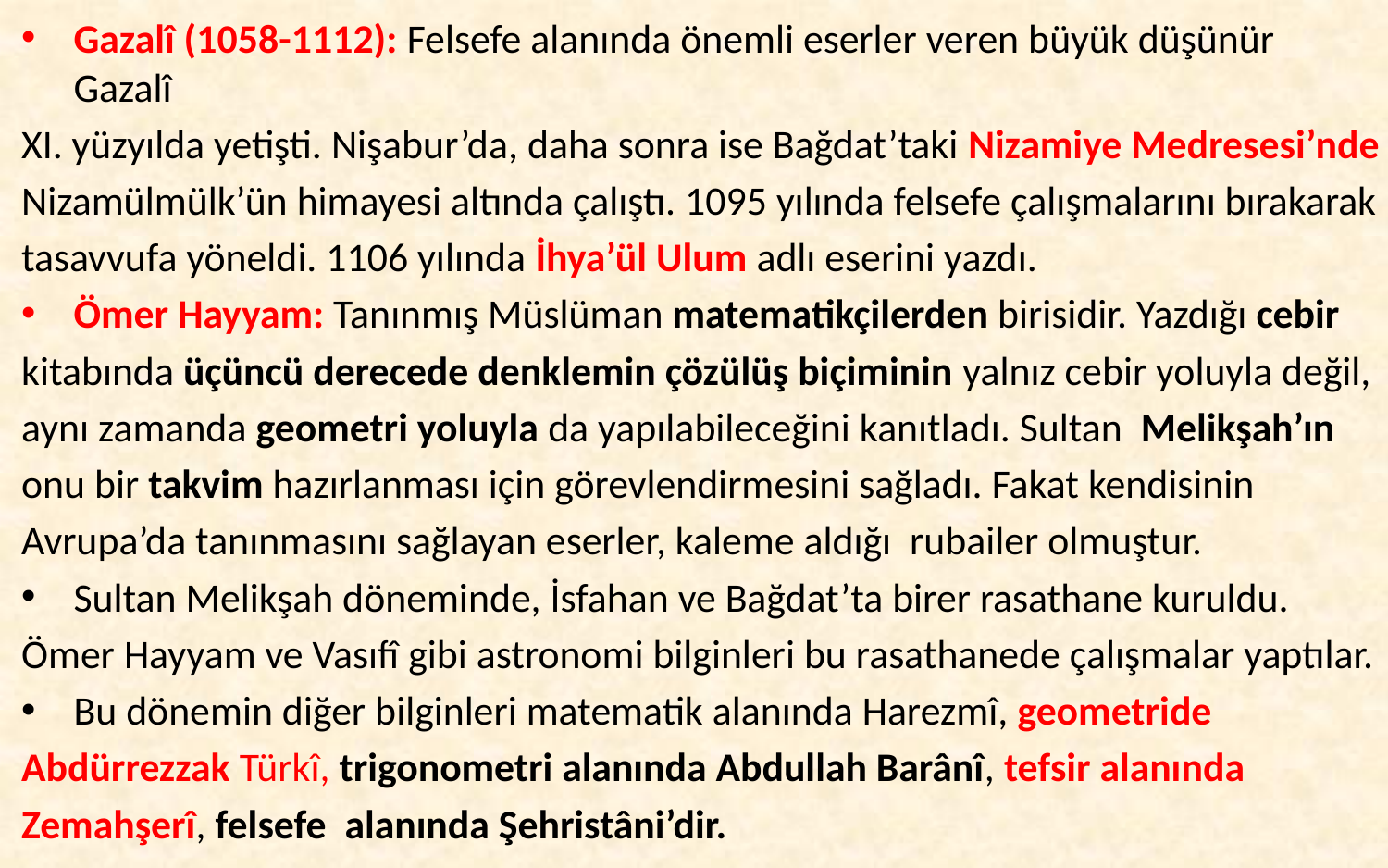

Gazalî (1058-1112): Felsefe alanında önemli eserler veren büyük düşünür Gazalî
XI. yüzyılda yetişti. Nişabur’da, daha sonra ise Bağdat’taki Nizamiye Medresesi’nde
Nizamülmülk’ün himayesi altında çalıştı. 1095 yılında felsefe çalışmalarını bırakarak
tasavvufa yöneldi. 1106 yılında İhya’ül Ulum adlı eserini yazdı.
Ömer Hayyam: Tanınmış Müslüman matematikçilerden birisidir. Yazdığı cebir
kitabında üçüncü derecede denklemin çözülüş biçiminin yalnız cebir yoluyla değil,
aynı zamanda geometri yoluyla da yapılabileceğini kanıtladı. Sultan  Melikşah’ın
onu bir takvim hazırlanması için görevlendirmesini sağladı. Fakat kendisinin
Avrupa’da tanınmasını sağlayan eserler, kaleme aldığı  rubailer olmuştur.
Sultan Melikşah döneminde, İsfahan ve Bağdat’ta birer rasathane kuruldu.
Ömer Hayyam ve Vasıfî gibi astronomi bilginleri bu rasathanede çalışmalar yaptılar.
Bu dönemin diğer bilginleri matematik alanında Harezmî, geometride
Abdürrezzak Türkî, trigonometri alanında Abdullah Barânî, tefsir alanında
Zemahşerî, felsefe  alanında Şehristâni’dir.